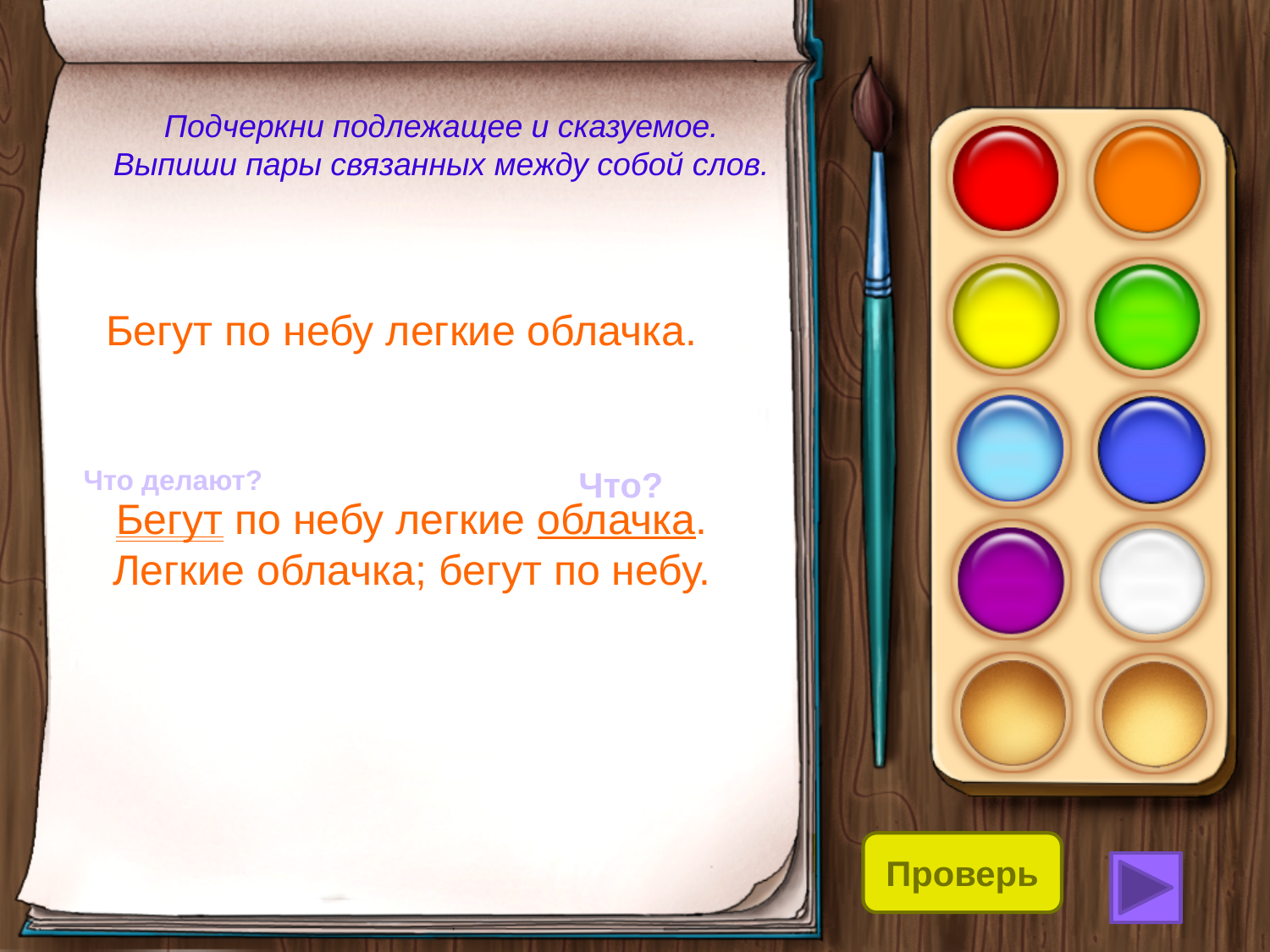

Подчеркни подлежащее и сказуемое. Выпиши пары связанных между собой слов.

Бегут по небу легкие облачка.
Что делают?
Что?
Бегут по небу легкие облачка.
Легкие облачка; бегут по небу.
Проверь